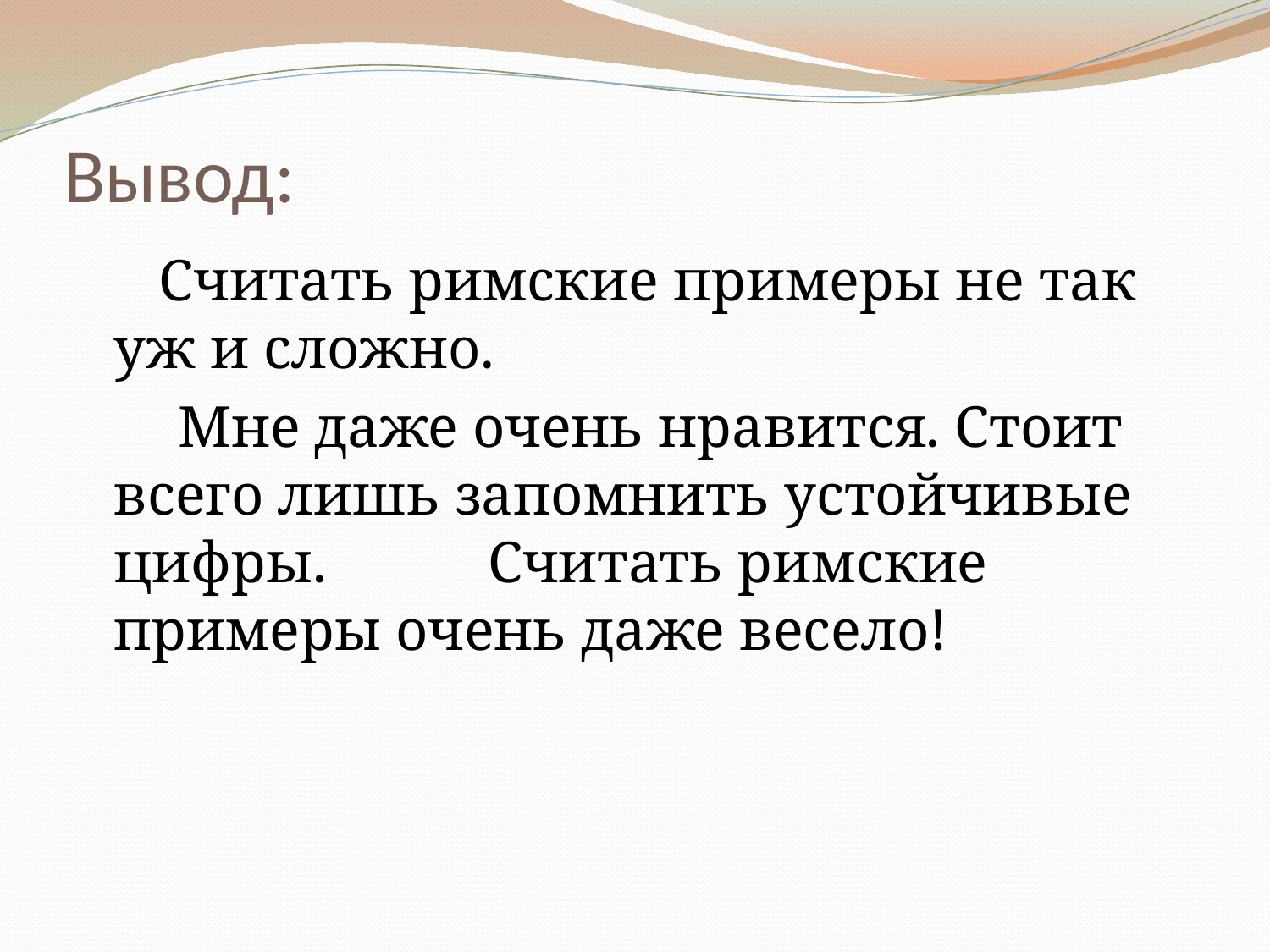

# Вывод:
       Считать римские примеры не так уж и сложно.
       Мне даже очень нравится. Стоит всего лишь запомнить устойчивые цифры.           Считать римские примеры очень даже весело!